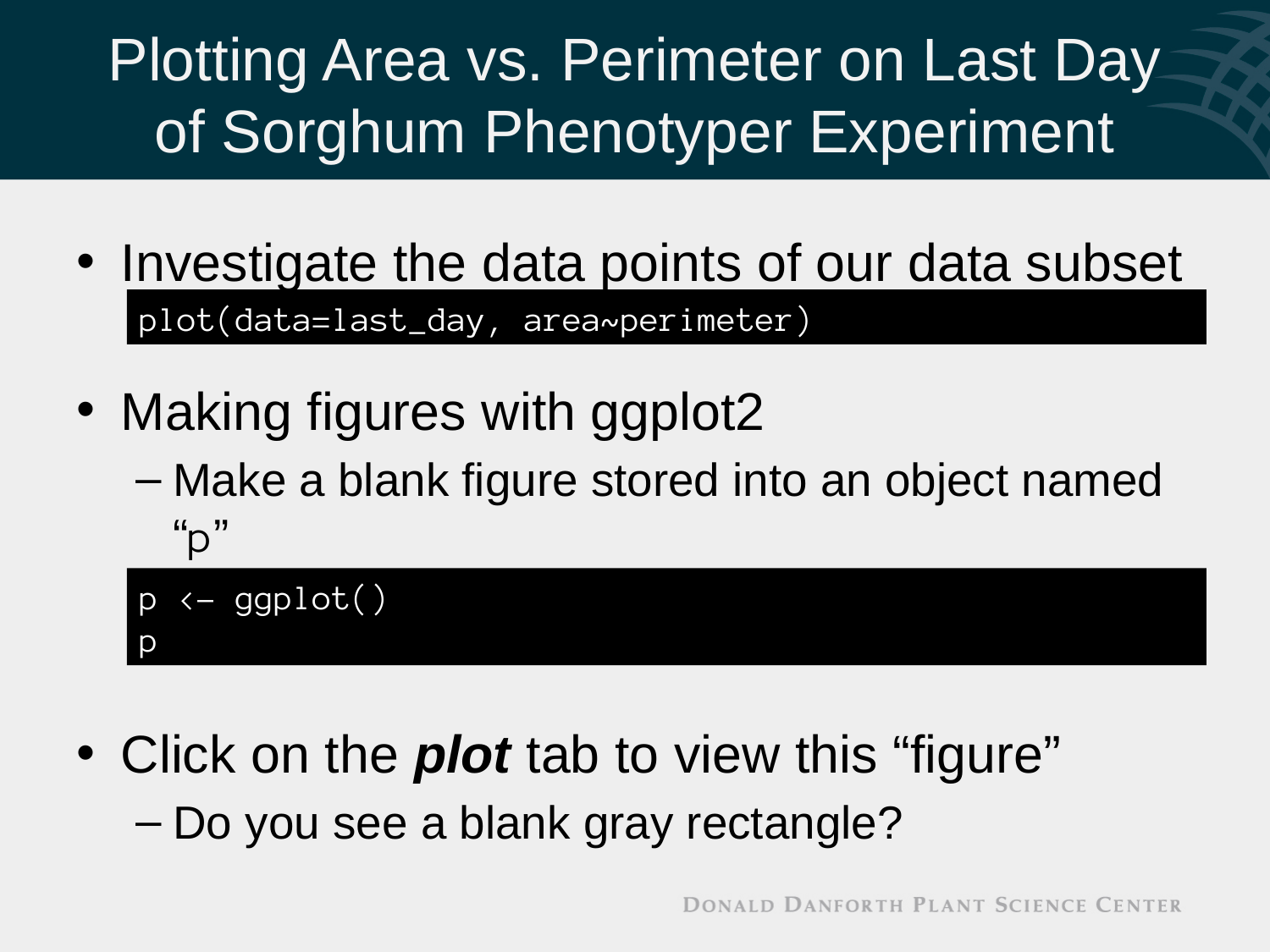

# Plotting Area vs. Perimeter on Last Day of Sorghum Phenotyper Experiment
Investigate the data points of our data subset

Making figures with ggplot2
Make a blank figure stored into an object named “p”

Click on the plot tab to view this “figure”
Do you see a blank gray rectangle?

plot(data=last_day, area~perimeter)
p <- ggplot()
p